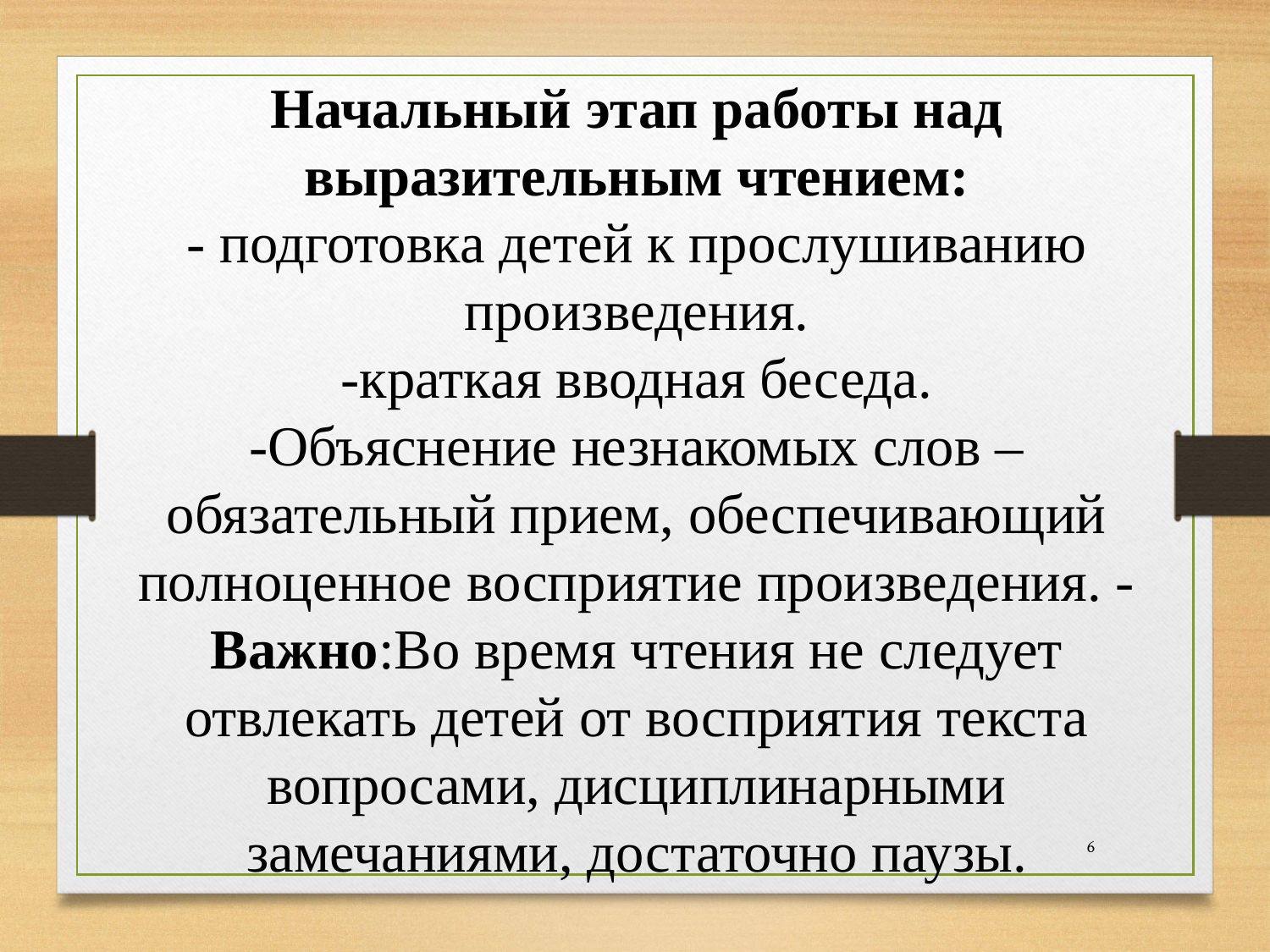

Начальный этап работы над выразительным чтением:
- подготовка детей к прослушиванию произведения.
-краткая вводная беседа.
-Объяснение незнакомых слов – обязательный прием, обеспечивающий полноценное восприятие произведения. -
Важно:Во время чтения не следует отвлекать детей от восприятия текста вопросами, дисциплинарными замечаниями, достаточно паузы.
6